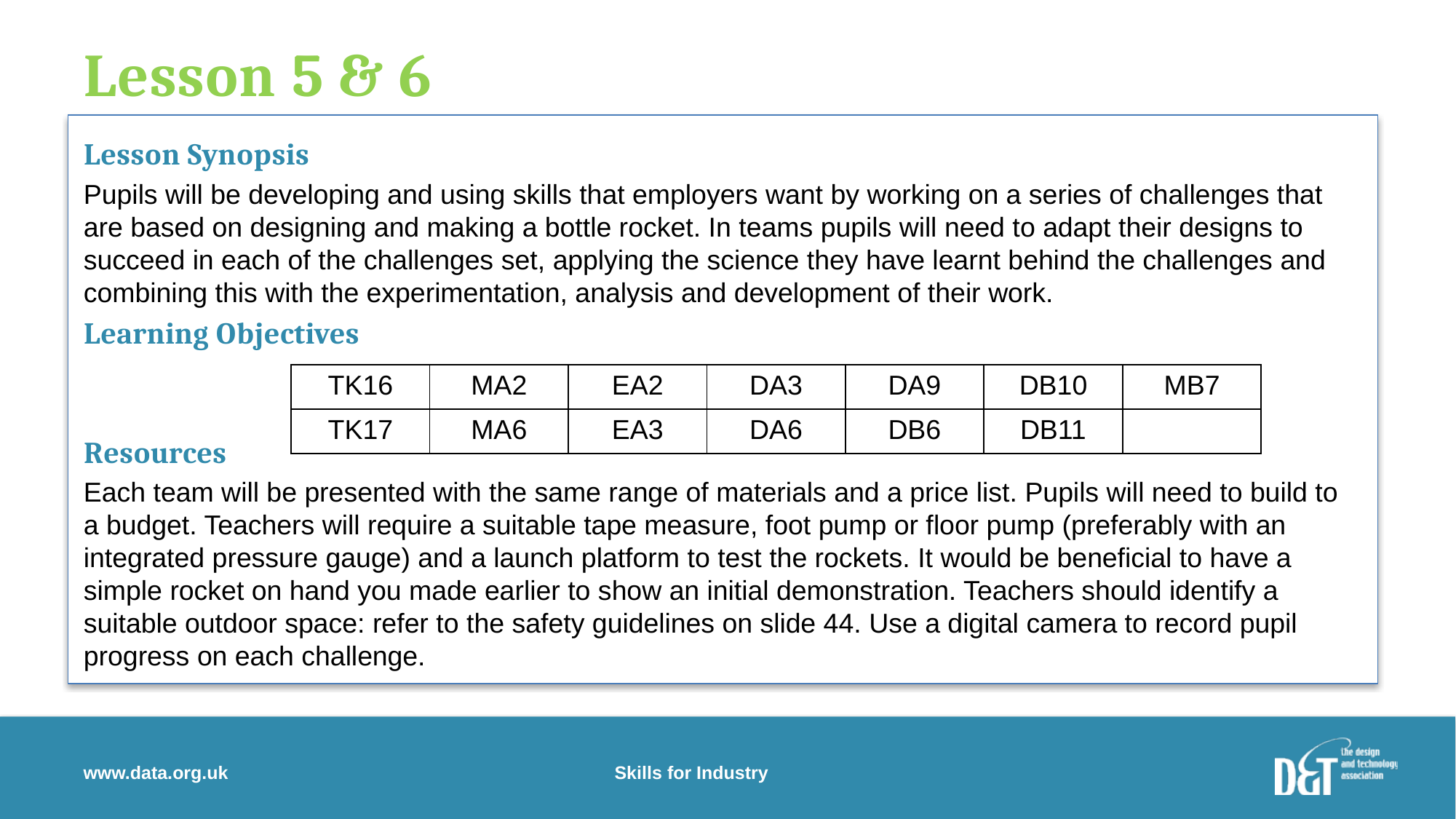

# Lesson 5 & 6

Lesson Synopsis
Pupils will be developing and using skills that employers want by working on a series of challenges that are based on designing and making a bottle rocket. In teams pupils will need to adapt their designs to succeed in each of the challenges set, applying the science they have learnt behind the challenges and combining this with the experimentation, analysis and development of their work.
Learning Objectives

Resources
Each team will be presented with the same range of materials and a price list. Pupils will need to build to a budget. Teachers will require a suitable tape measure, foot pump or floor pump (preferably with an integrated pressure gauge) and a launch platform to test the rockets. It would be beneficial to have a simple rocket on hand you made earlier to show an initial demonstration. Teachers should identify a suitable outdoor space: refer to the safety guidelines on slide 44. Use a digital camera to record pupil progress on each challenge.

| TK16 | MA2 | EA2 | DA3 | DA9 | DB10 | MB7 |
| --- | --- | --- | --- | --- | --- | --- |
| TK17 | MA6 | EA3 | DA6 | DB6 | DB11 |  |